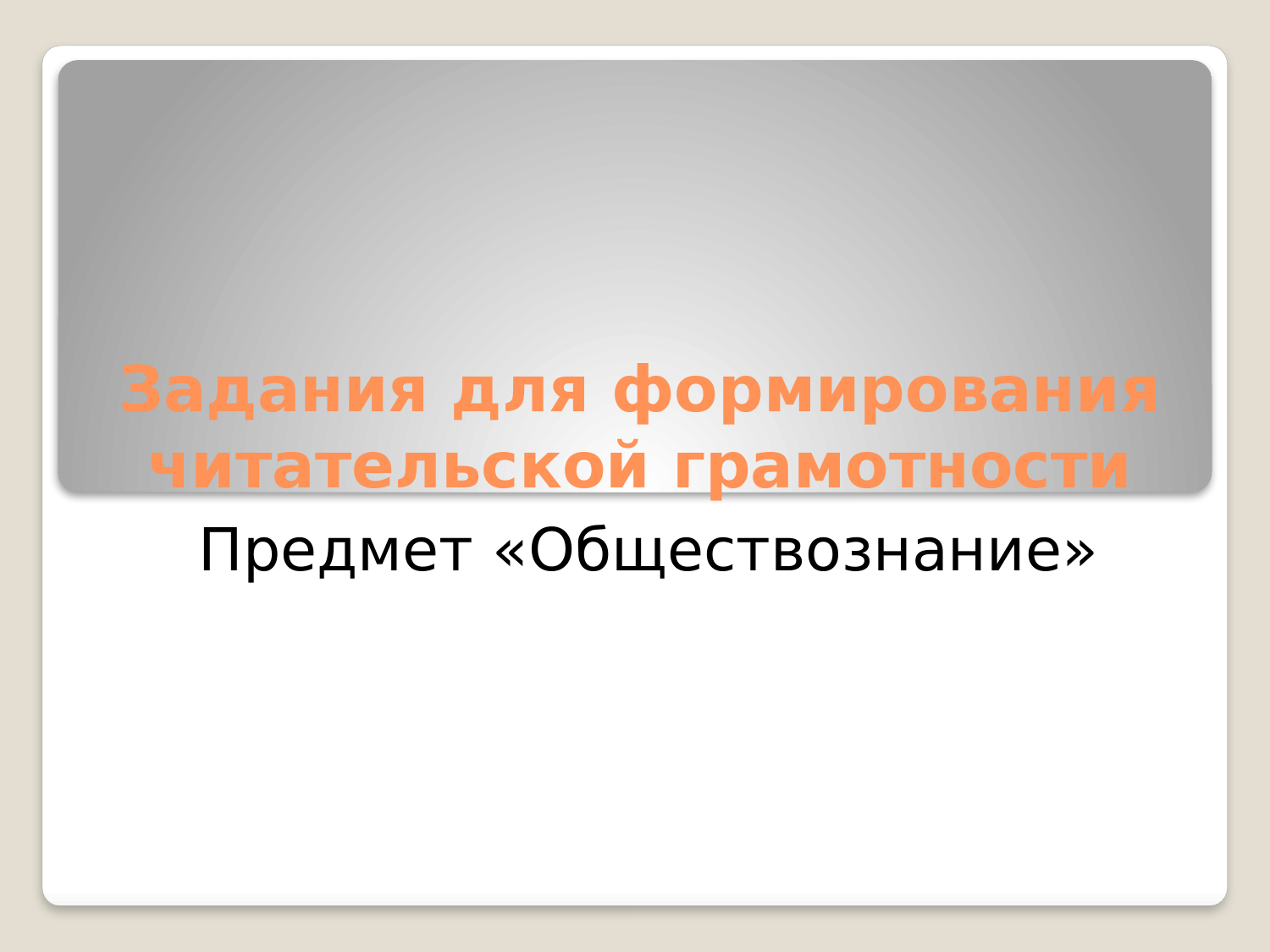

# Задания для формирования читательской грамотности
Предмет «Обществознание»